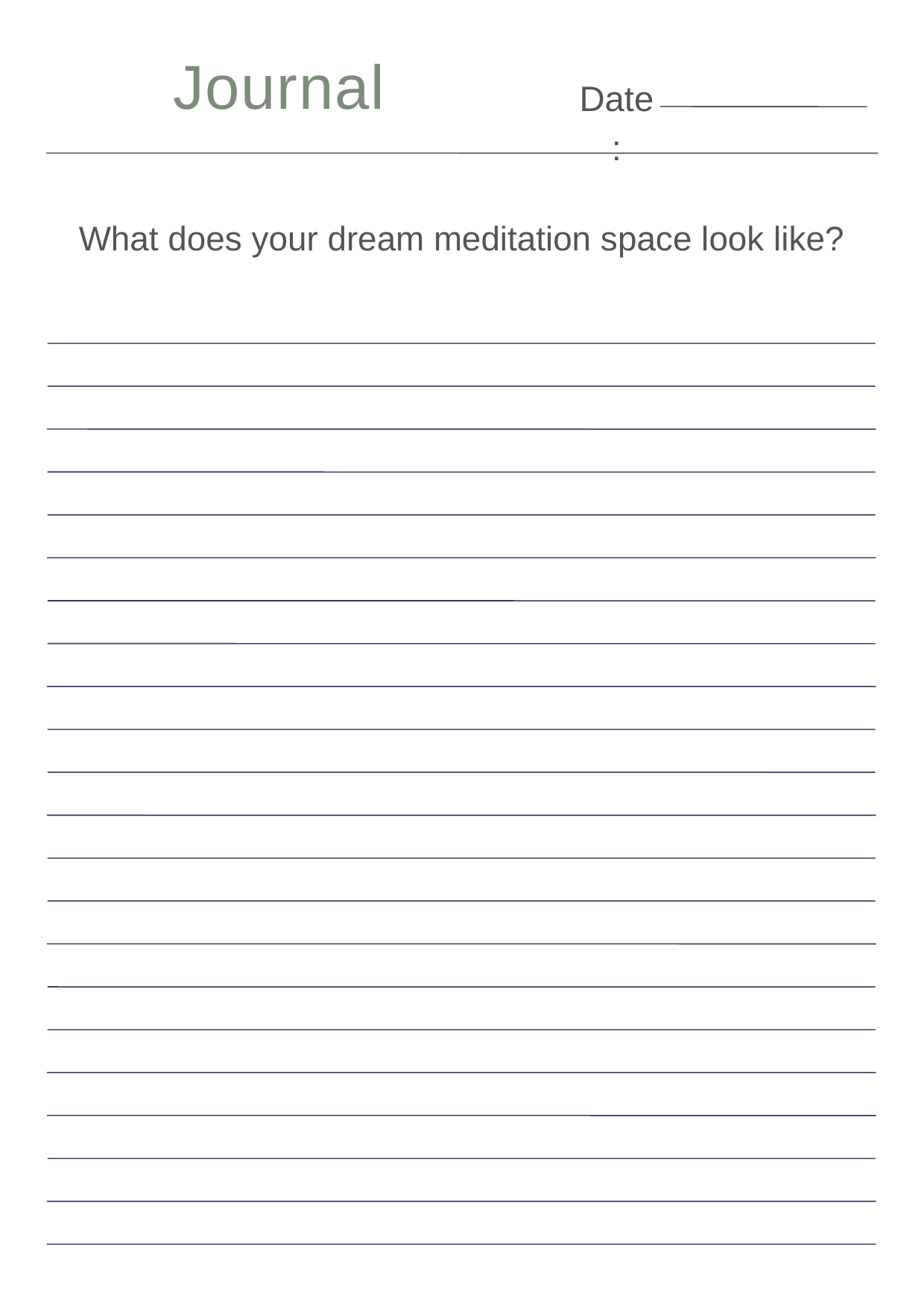

Journal
Date:

What does your dream meditation space look like?